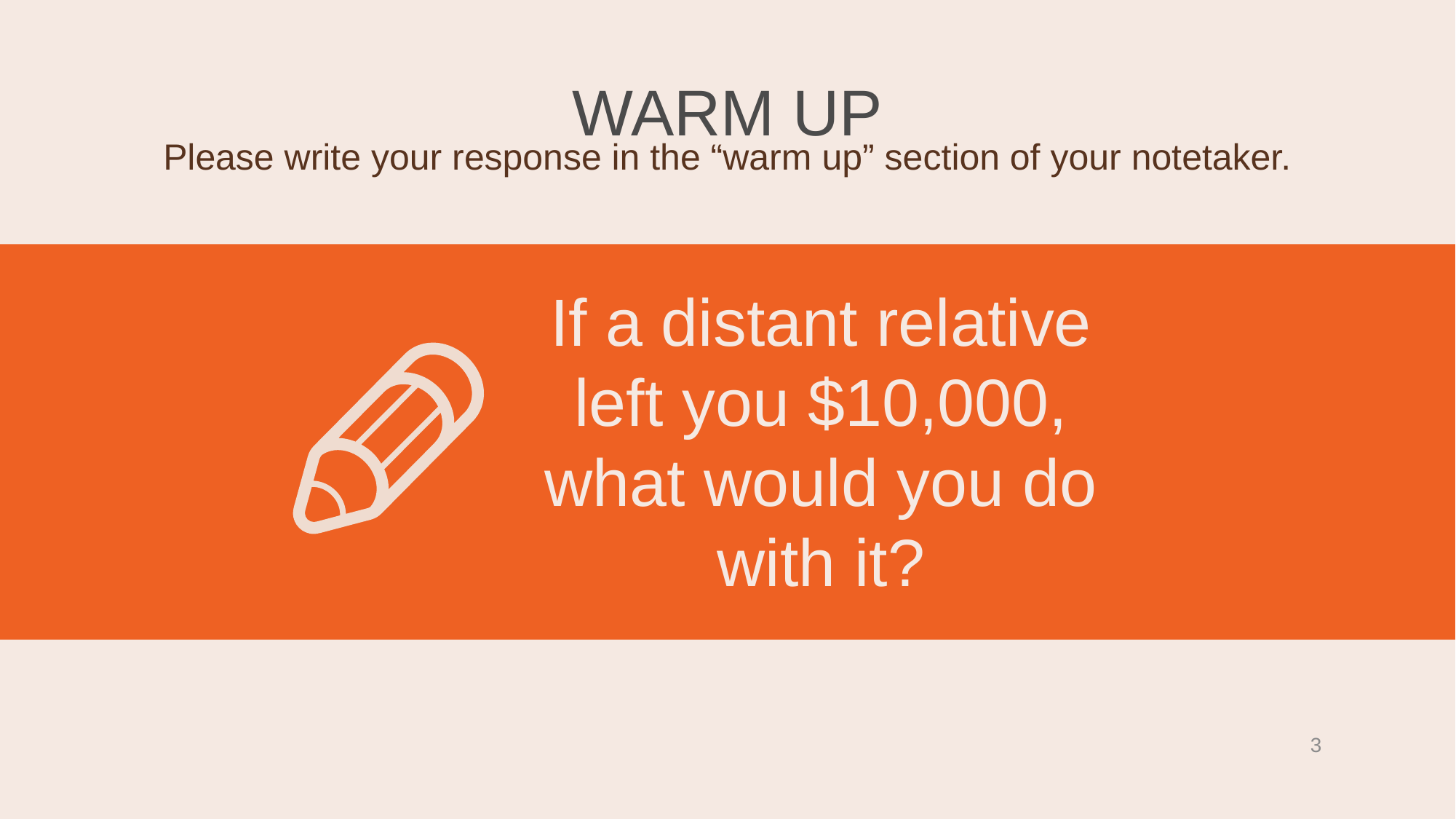

# WARM UP
Please write your response in the “warm up” section of your notetaker.

If a distant relative left you $10,000, what would you do with it?

3